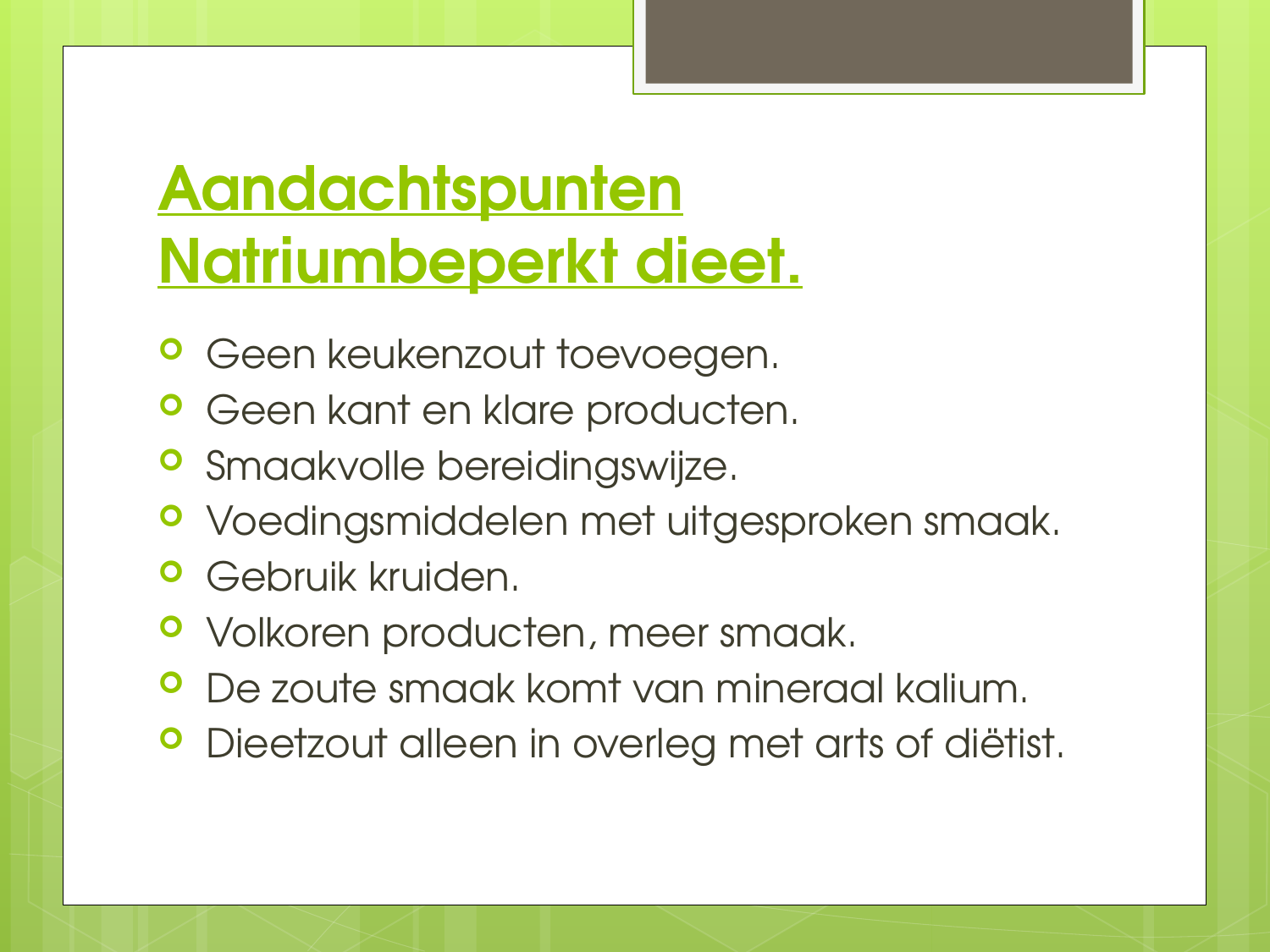

# Aandachtspunten Natriumbeperkt dieet.
Geen keukenzout toevoegen.
Geen kant en klare producten.
Smaakvolle bereidingswijze.
Voedingsmiddelen met uitgesproken smaak.
Gebruik kruiden.
Volkoren producten, meer smaak.
De zoute smaak komt van mineraal kalium.
Dieetzout alleen in overleg met arts of diëtist.